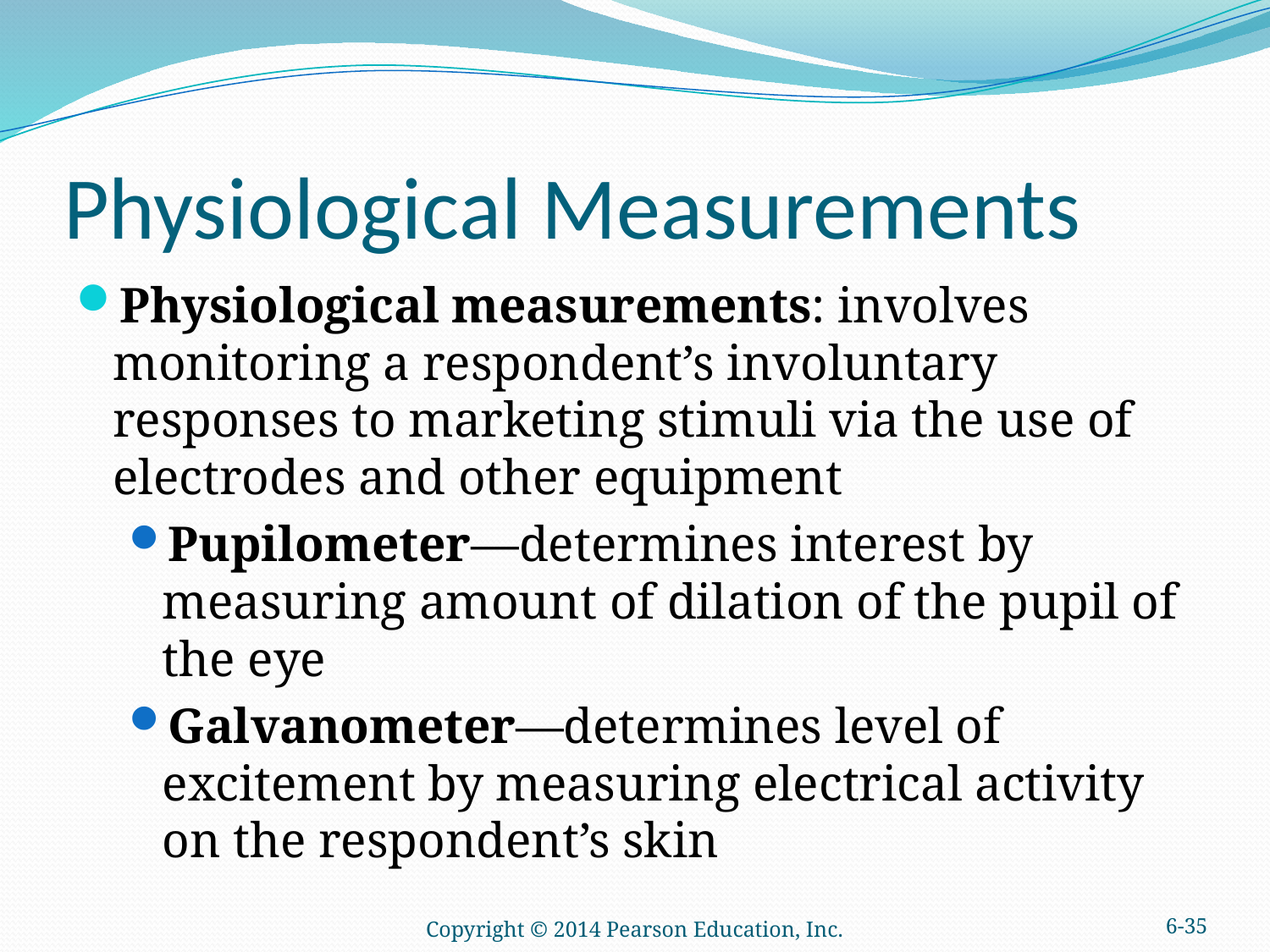

# Physiological Measurements
Physiological measurements: involves monitoring a respondent’s involuntary responses to marketing stimuli via the use of electrodes and other equipment
Pupilometer—determines interest by measuring amount of dilation of the pupil of the eye
Galvanometer—determines level of excitement by measuring electrical activity on the respondent’s skin